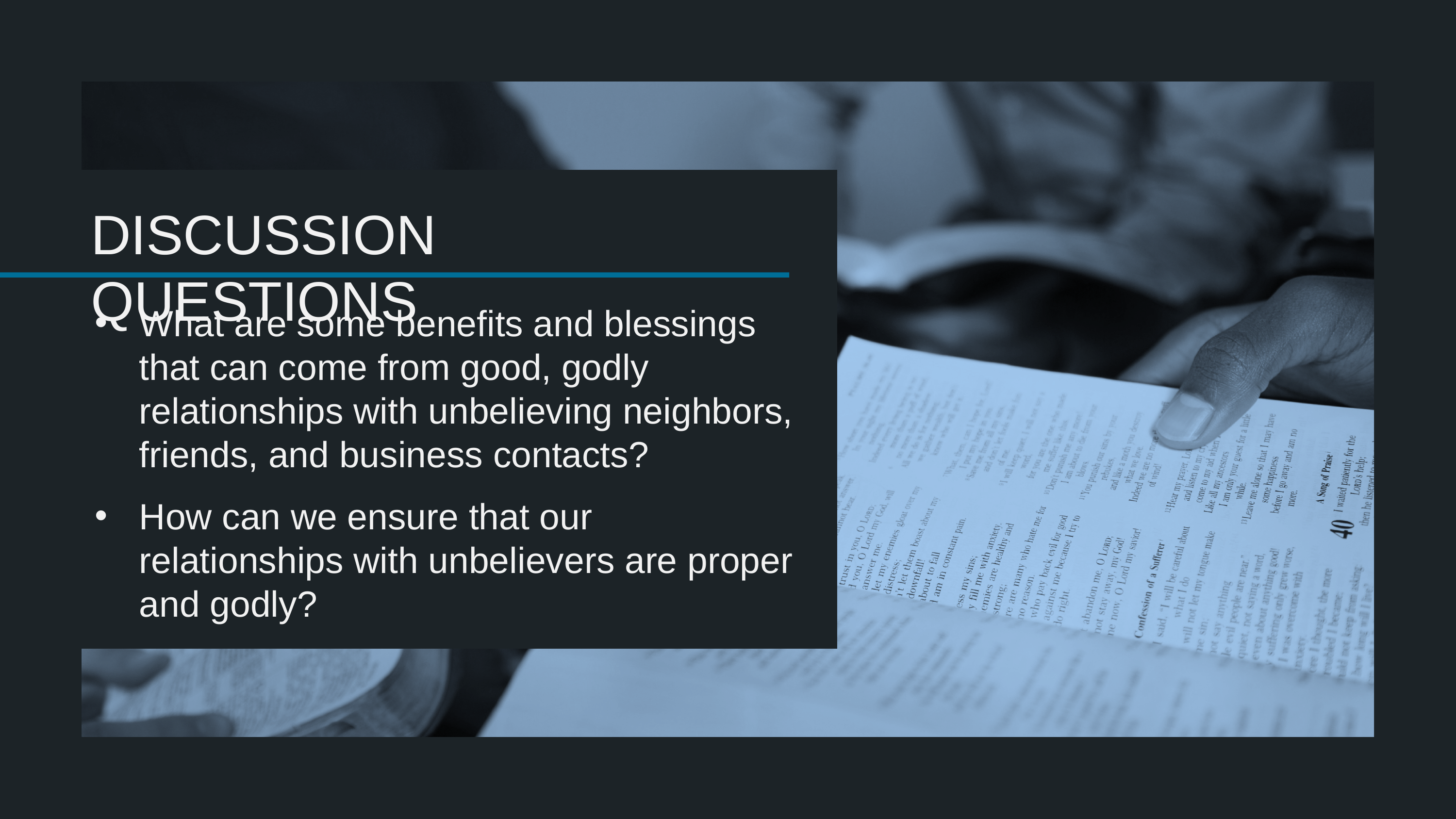

What are some benefits and blessings that can come from good, godly relationships with unbelieving neighbors, friends, and business contacts?
How can we ensure that our relationships with unbelievers are proper and godly?